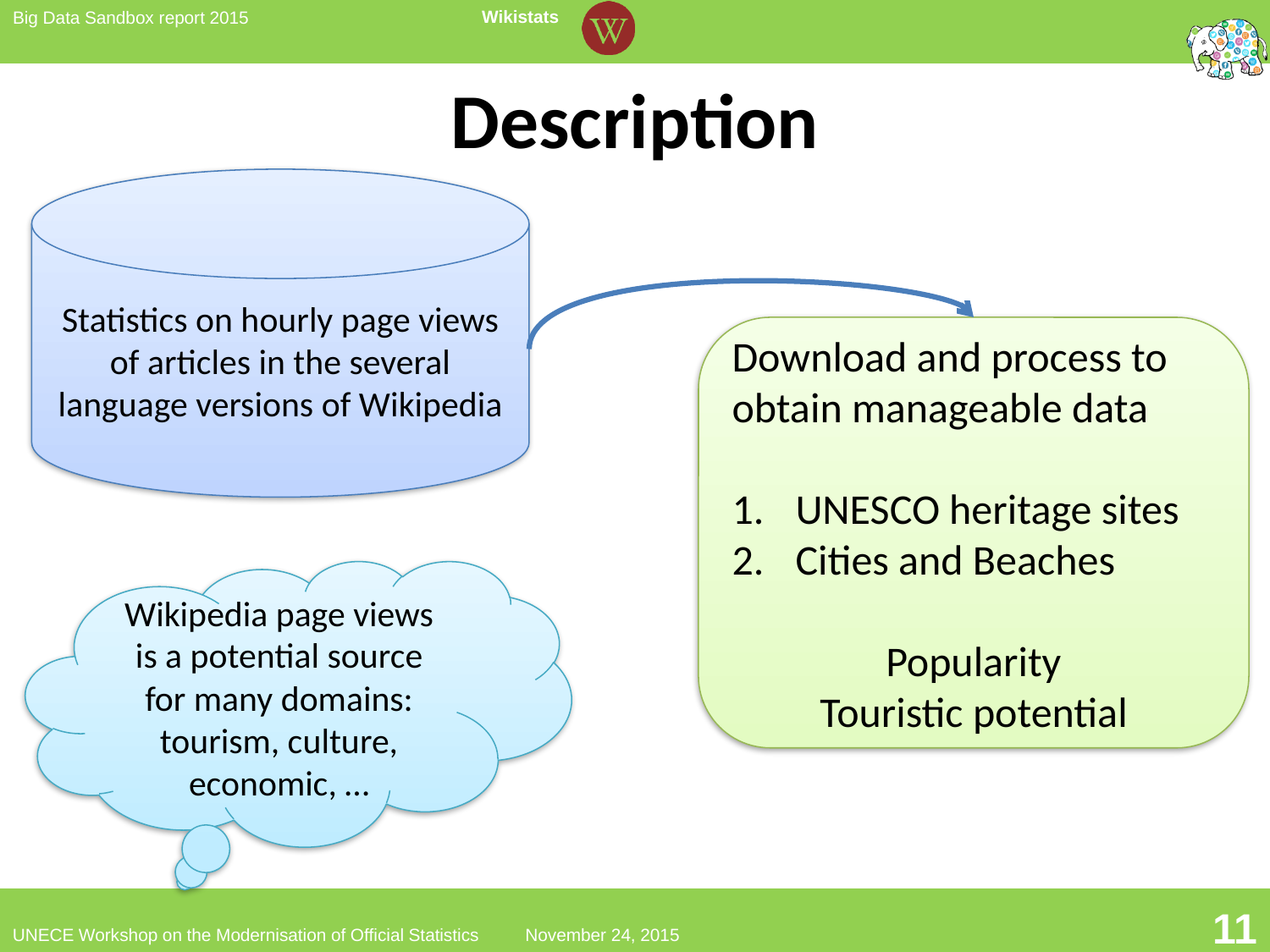

# Description
Statistics on hourly page views of articles in the several language versions of Wikipedia
Download and process to obtain manageable data

UNESCO heritage sites
Cities and Beaches

Popularity
Touristic potential
3
Wikipedia page views is a potential source for many domains: tourism, culture, economic, …
11